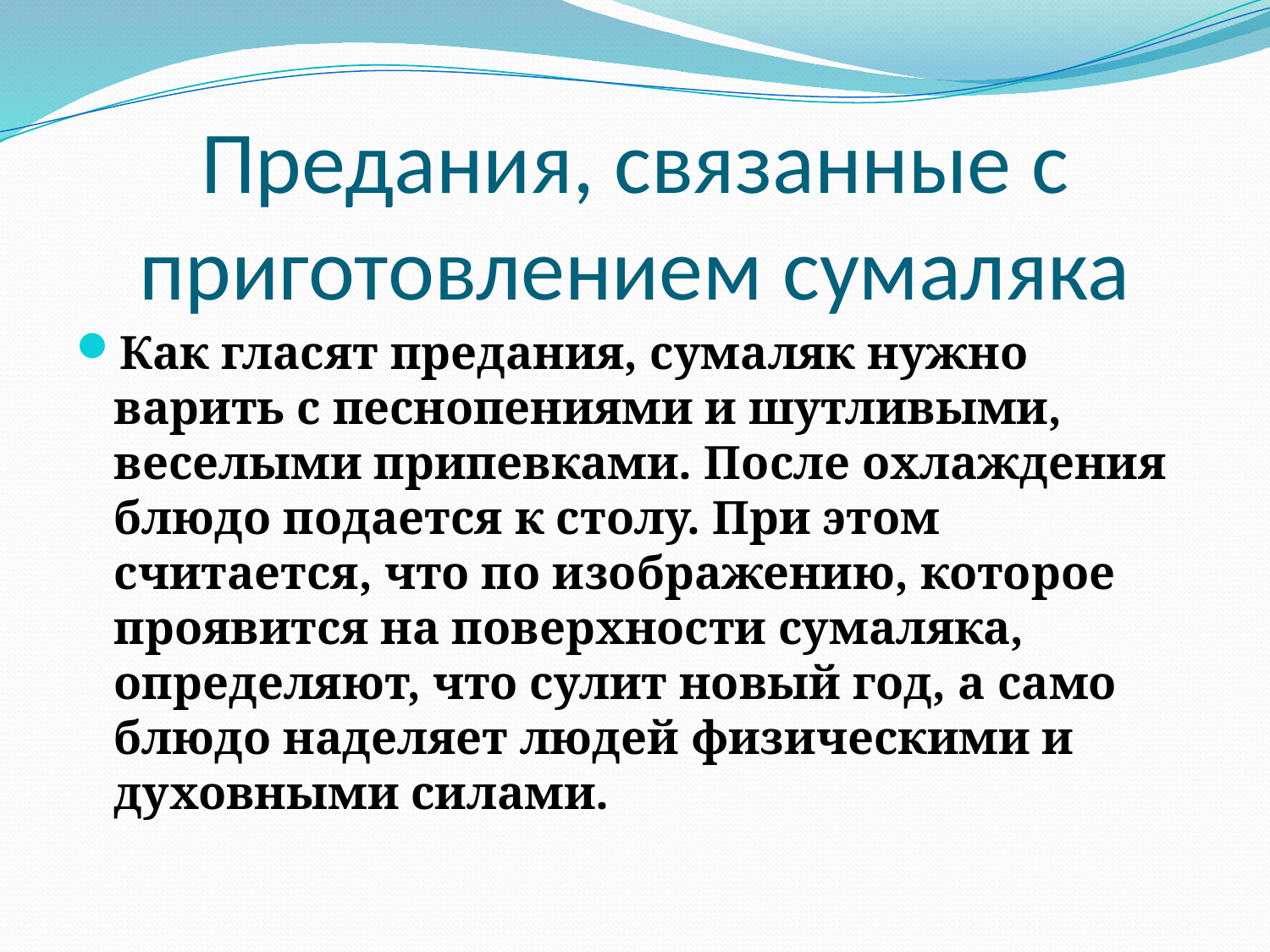

# Предания, связанные с приготовлением сумаляка
Как гласят предания, сумаляк нужно варить с песнопениями и шутливыми, веселыми припевками. После охлаждения блюдо подается к столу. При этом считается, что по изображению, которое проявится на поверхности сумаляка, определяют, что сулит новый год, а само блюдо наделяет людей физическими и духовными силами.